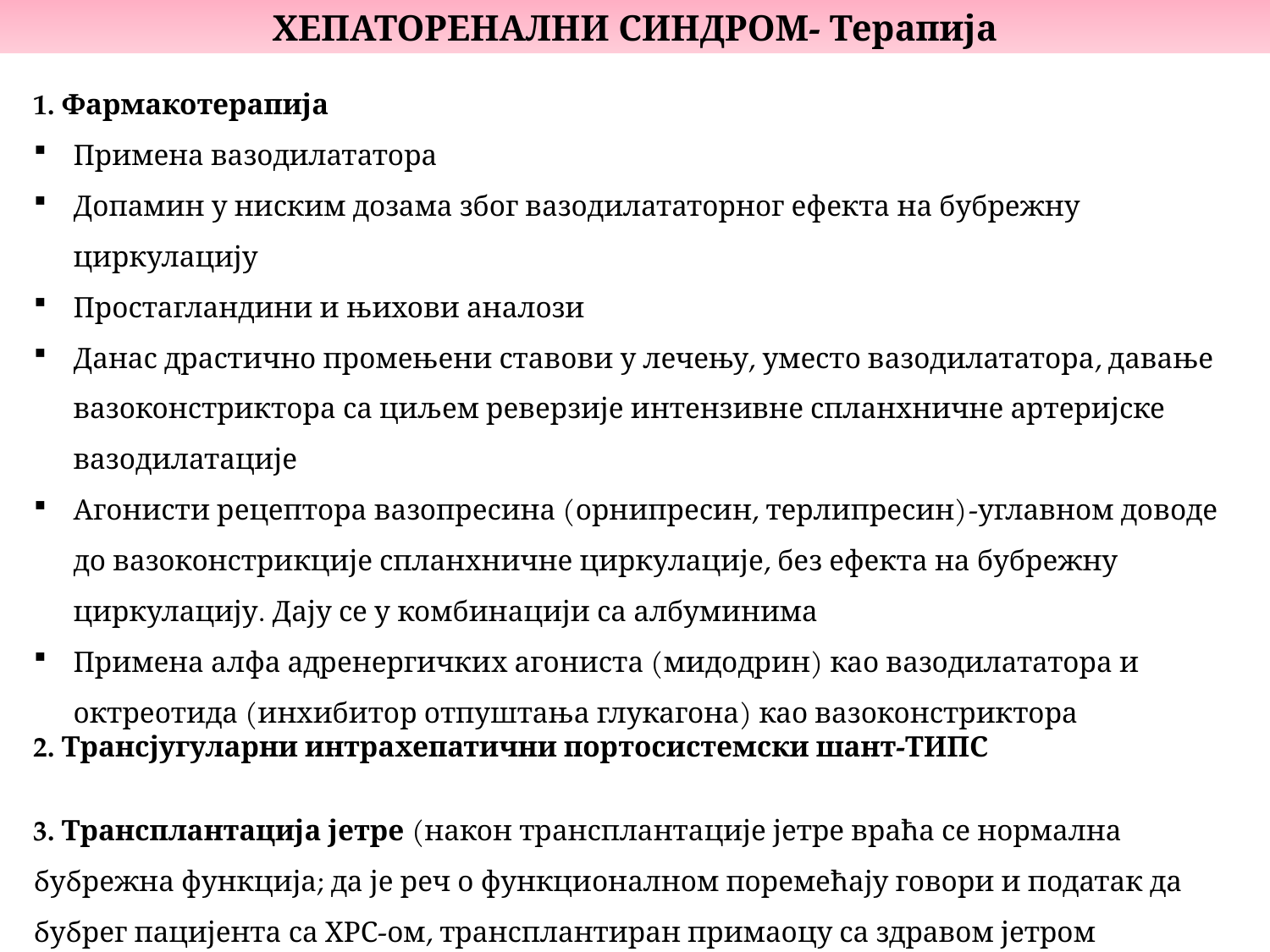

ХЕПАТОРЕНАЛНИ СИНДРОМ- Терапија
1. Фармакотерапија
Примена вазодилататора
Допамин у ниским дозама због вазодилататорног ефекта на бубрежну циркулацију
Простагландини и њихови аналози
Данас драстично промењени ставови у лечењу, уместо вазодилататора, давање вазоконстриктора са циљем реверзије интензивне спланхничне артеријске вазодилатације
Агонисти рецептора вазопресина (орнипресин, терлипресин)-углавном доводе до вазоконстрикције спланхничне циркулације, без ефекта на бубрежну циркулацију. Дају се у комбинацији са албуминима
Примена алфа адренергичких агониста (мидодрин) као вазодилататора и октреотида (инхибитор отпуштања глукагона) као вазоконстриктора
2. Трансјугуларни интрахепатични портосистемски шант-ТИПС

3. Трансплантација јетре (након трансплантације јетре враћа се нормална бубрежна функција; да је реч о функционалном поремећају говори и податак да бубрег пацијента са ХРС-ом, трансплантиран примаоцу са здравом јетром функционише нормално).